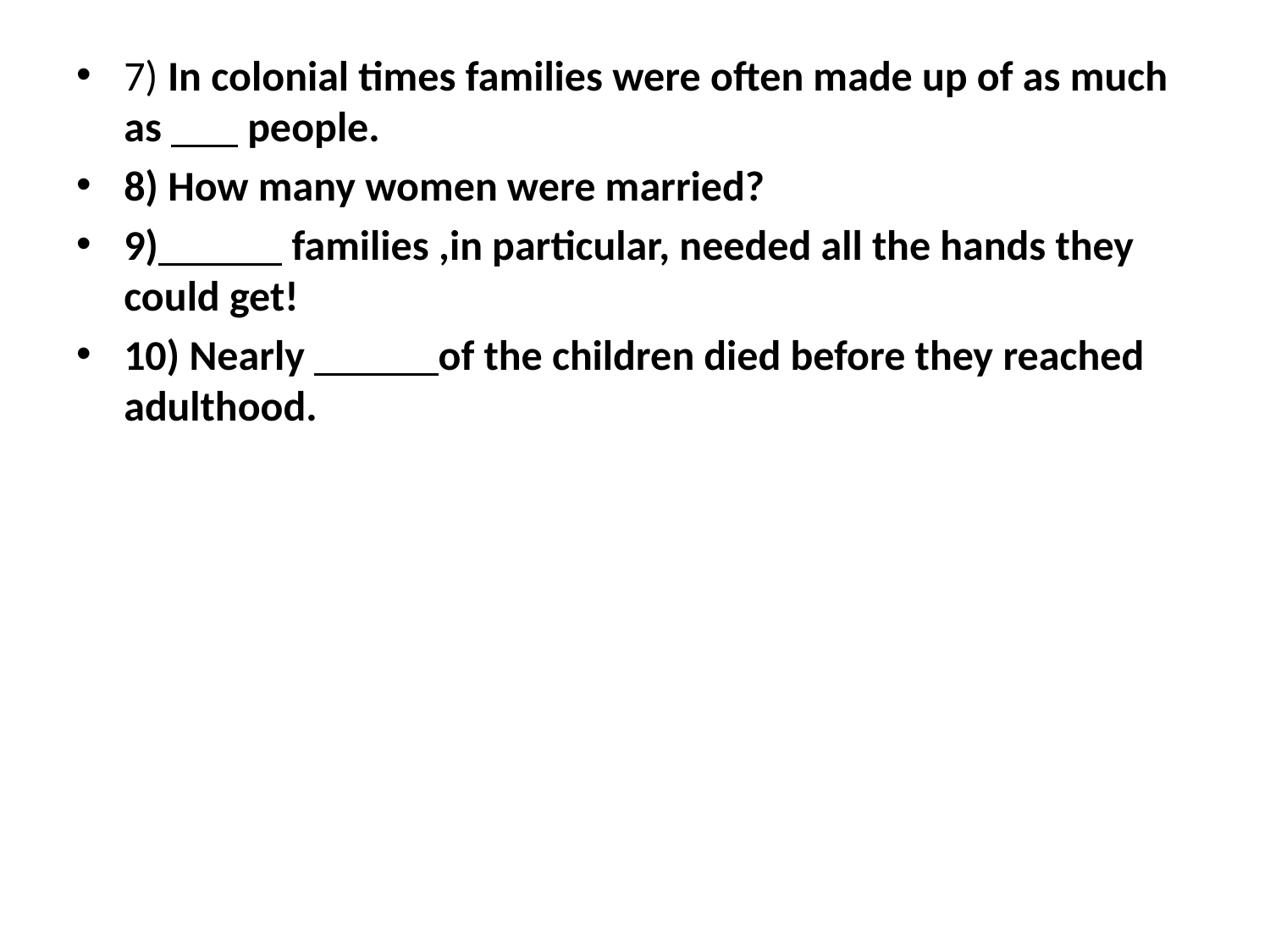

7) In colonial times families were often made up of as much as         people.
8) How many women were married?
9)              families ,in particular, needed all the hands they could get!
10) Nearly              of the children died before they reached adulthood.